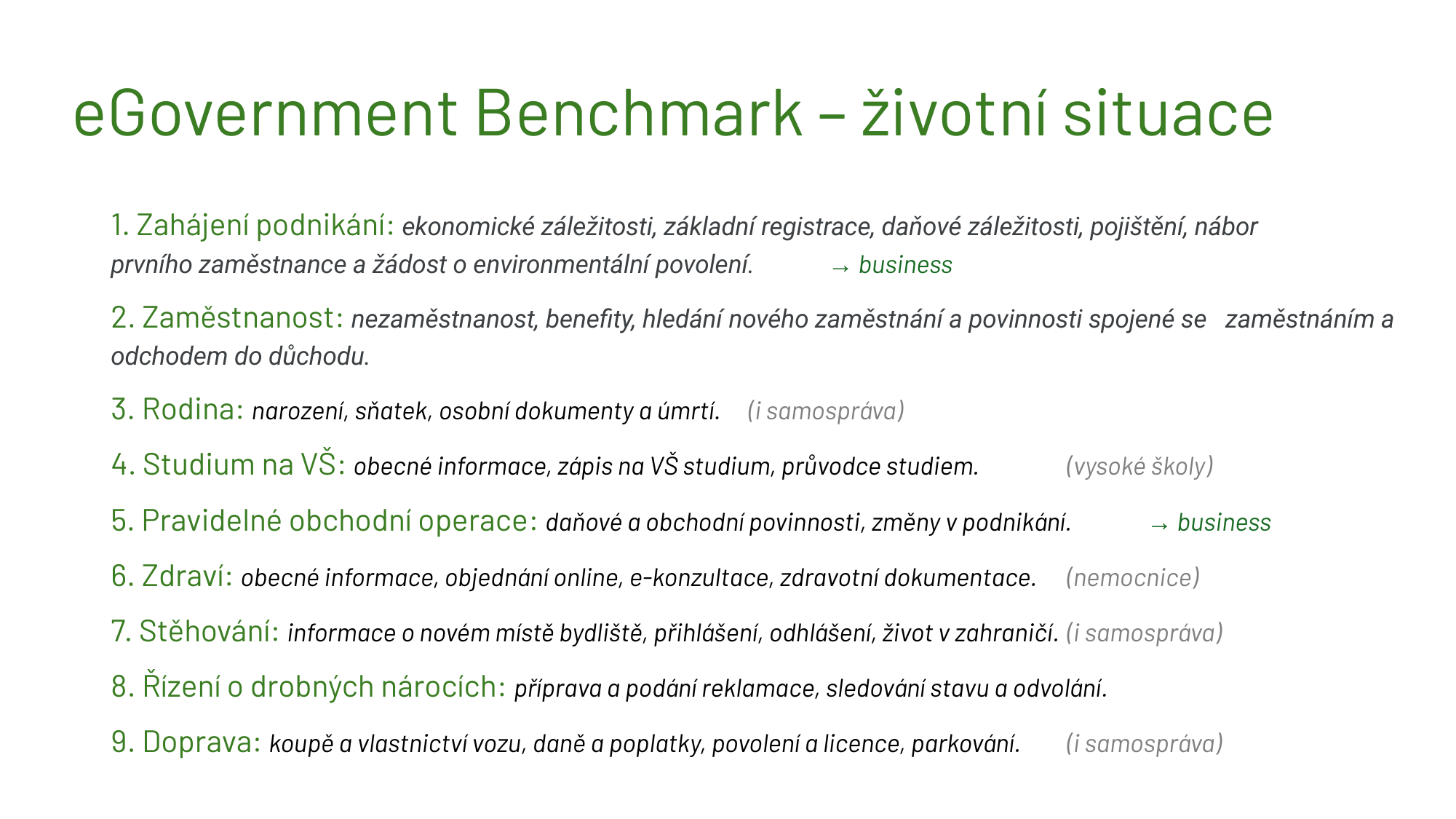

# eGovernment Benchmark – životní situace
1. Zahájení podnikání: ekonomické záležitosti, základní registrace, daňové záležitosti, pojištění, nábor               prvního zaměstnance a žádost o environmentální povolení. 				→ business
2. Zaměstnanost: nezaměstnanost, benefity, hledání nového zaměstnání a povinnosti spojené se   zaměstnáním a odchodem do důchodu.
3. Rodina: narození, sňatek, osobní dokumenty a úmrtí.  				(i samospráva)
4. Studium na VŠ: obecné informace, zápis na VŠ studium, průvodce studiem.  		(vysoké školy)
5. Pravidelné obchodní operace: daňové a obchodní povinnosti, změny v podnikání. 	→ business
6. Zdraví: obecné informace, objednání online, e-konzultace, zdravotní dokumentace.  	(nemocnice)
7. Stěhování: informace o novém místě bydliště, přihlášení, odhlášení, život v zahraničí. 	(i samospráva)
8. Řízení o drobných nárocích: příprava a podání reklamace, sledování stavu a odvolání.
9. Doprava: koupě a vlastnictví vozu, daně a poplatky, povolení a licence, parkování.   	(i samospráva)